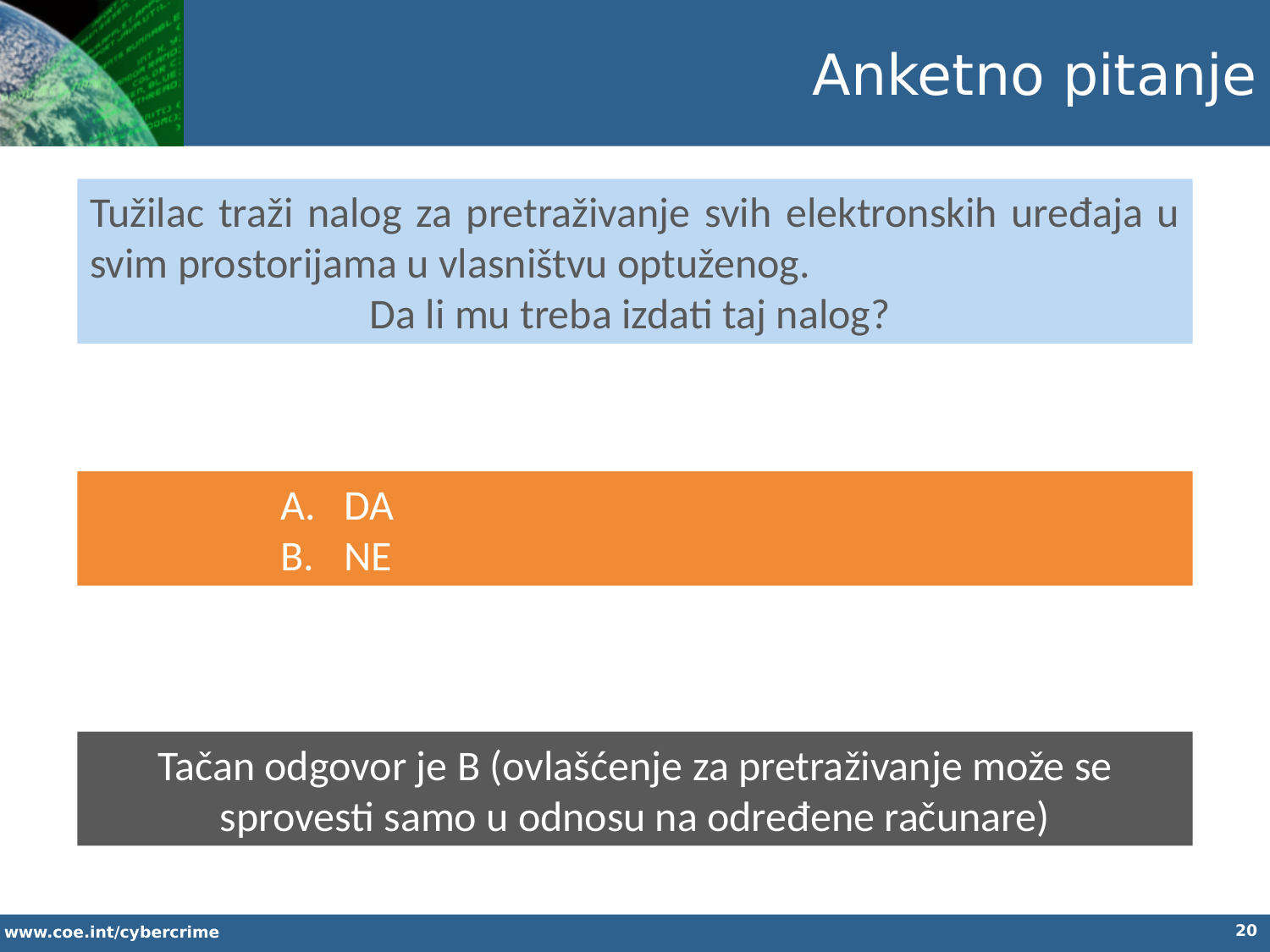

Anketno pitanje
Tužilac traži nalog za pretraživanje svih elektronskih uređaja u svim prostorijama u vlasništvu optuženog.
Da li mu treba izdati taj nalog?
DA
NE
Tačan odgovor je B (ovlašćenje za pretraživanje može se sprovesti samo u odnosu na određene računare)